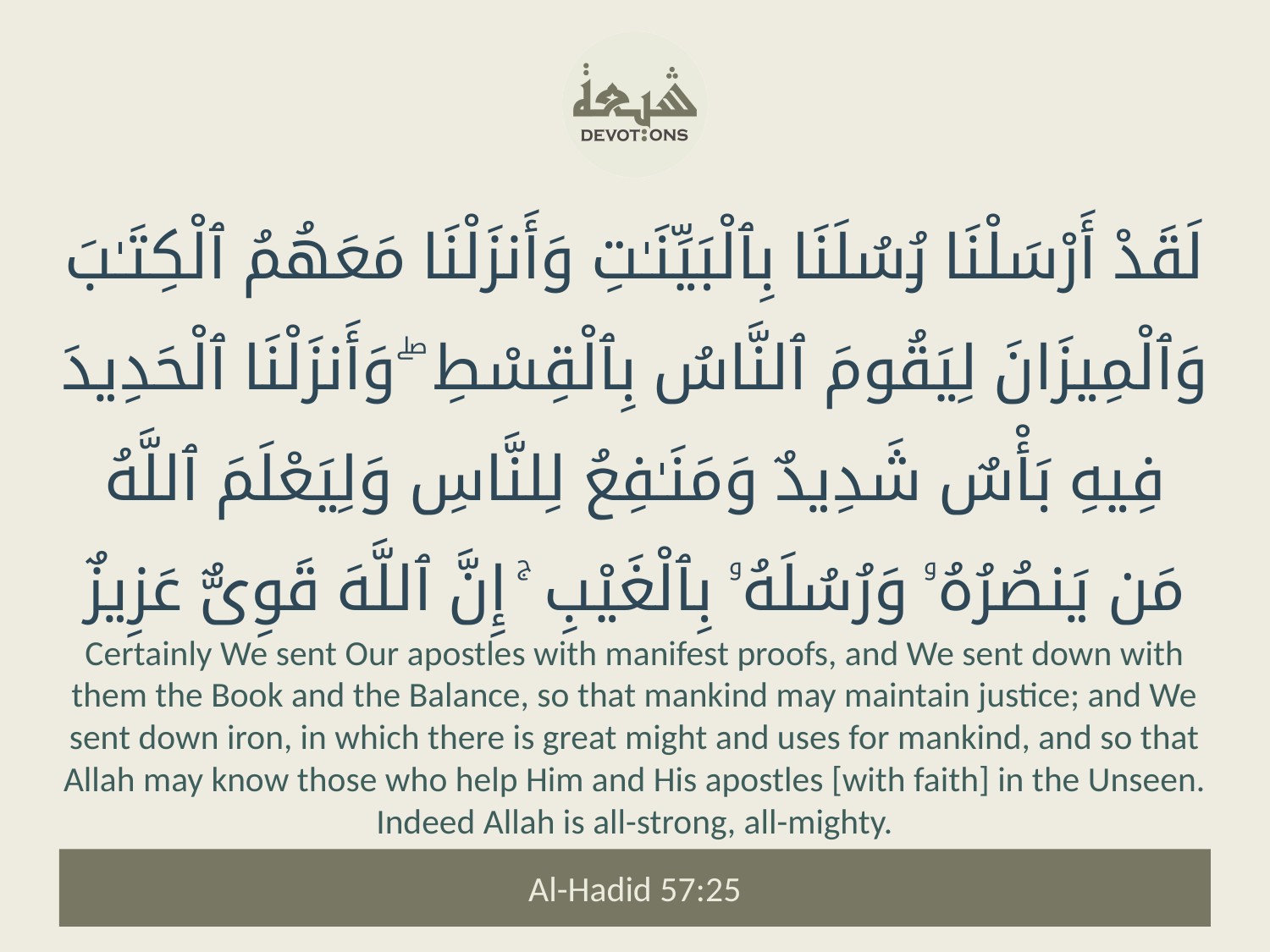

لَقَدْ أَرْسَلْنَا رُسُلَنَا بِٱلْبَيِّنَـٰتِ وَأَنزَلْنَا مَعَهُمُ ٱلْكِتَـٰبَ وَٱلْمِيزَانَ لِيَقُومَ ٱلنَّاسُ بِٱلْقِسْطِ ۖ وَأَنزَلْنَا ٱلْحَدِيدَ فِيهِ بَأْسٌ شَدِيدٌ وَمَنَـٰفِعُ لِلنَّاسِ وَلِيَعْلَمَ ٱللَّهُ مَن يَنصُرُهُۥ وَرُسُلَهُۥ بِٱلْغَيْبِ ۚ إِنَّ ٱللَّهَ قَوِىٌّ عَزِيزٌ
Certainly We sent Our apostles with manifest proofs, and We sent down with them the Book and the Balance, so that mankind may maintain justice; and We sent down iron, in which there is great might and uses for mankind, and so that Allah may know those who help Him and His apostles [with faith] in the Unseen. Indeed Allah is all-strong, all-mighty.
Al-Hadid 57:25